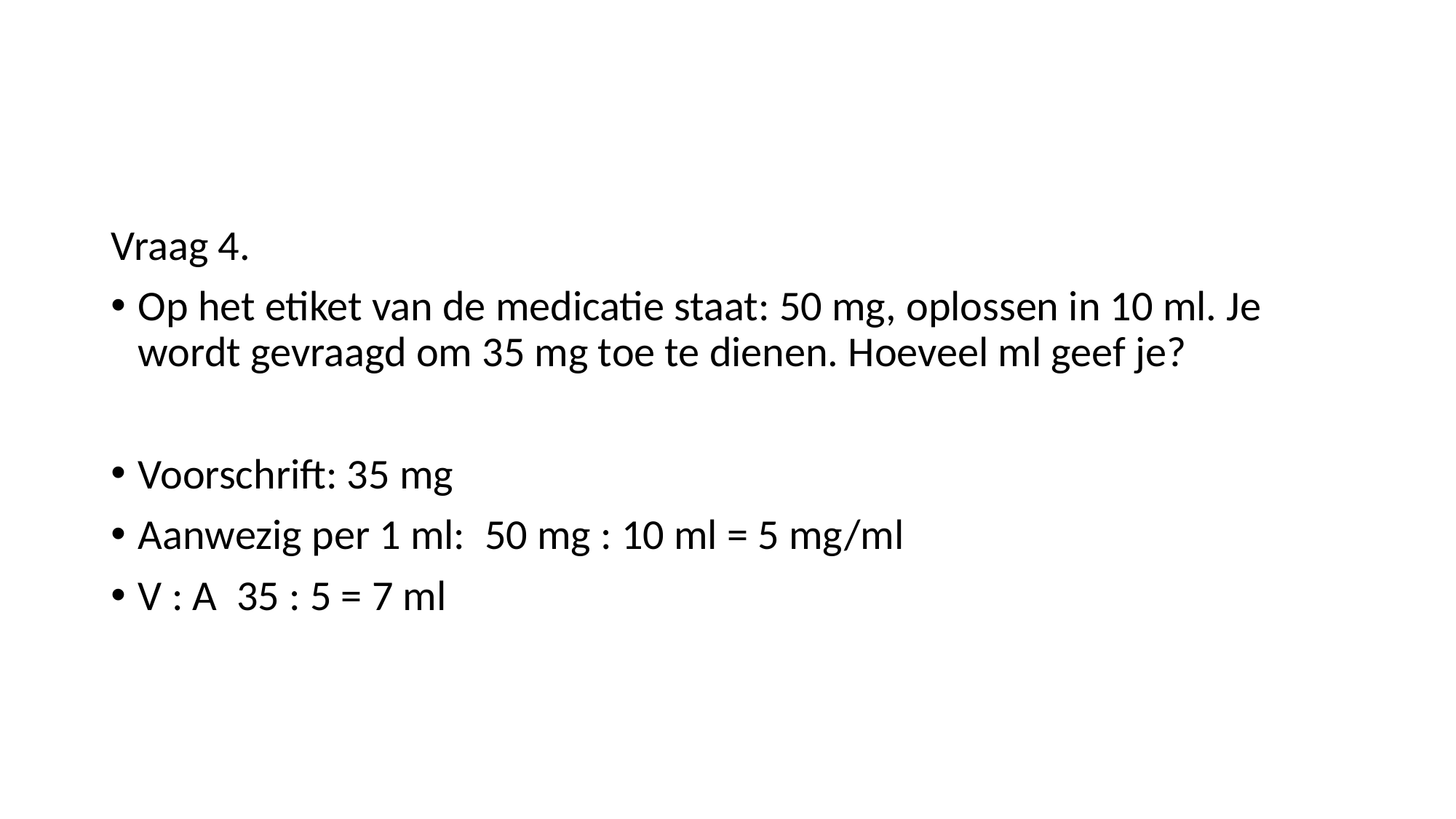

Vraag 4.
Op het etiket van de medicatie staat: 50 mg, oplossen in 10 ml. Je wordt gevraagd om 35 mg toe te dienen. Hoeveel ml geef je?

Voorschrift: 35 mg
Aanwezig per 1 ml:  50 mg : 10 ml = 5 mg/ml
V : A  35 : 5 = 7 ml